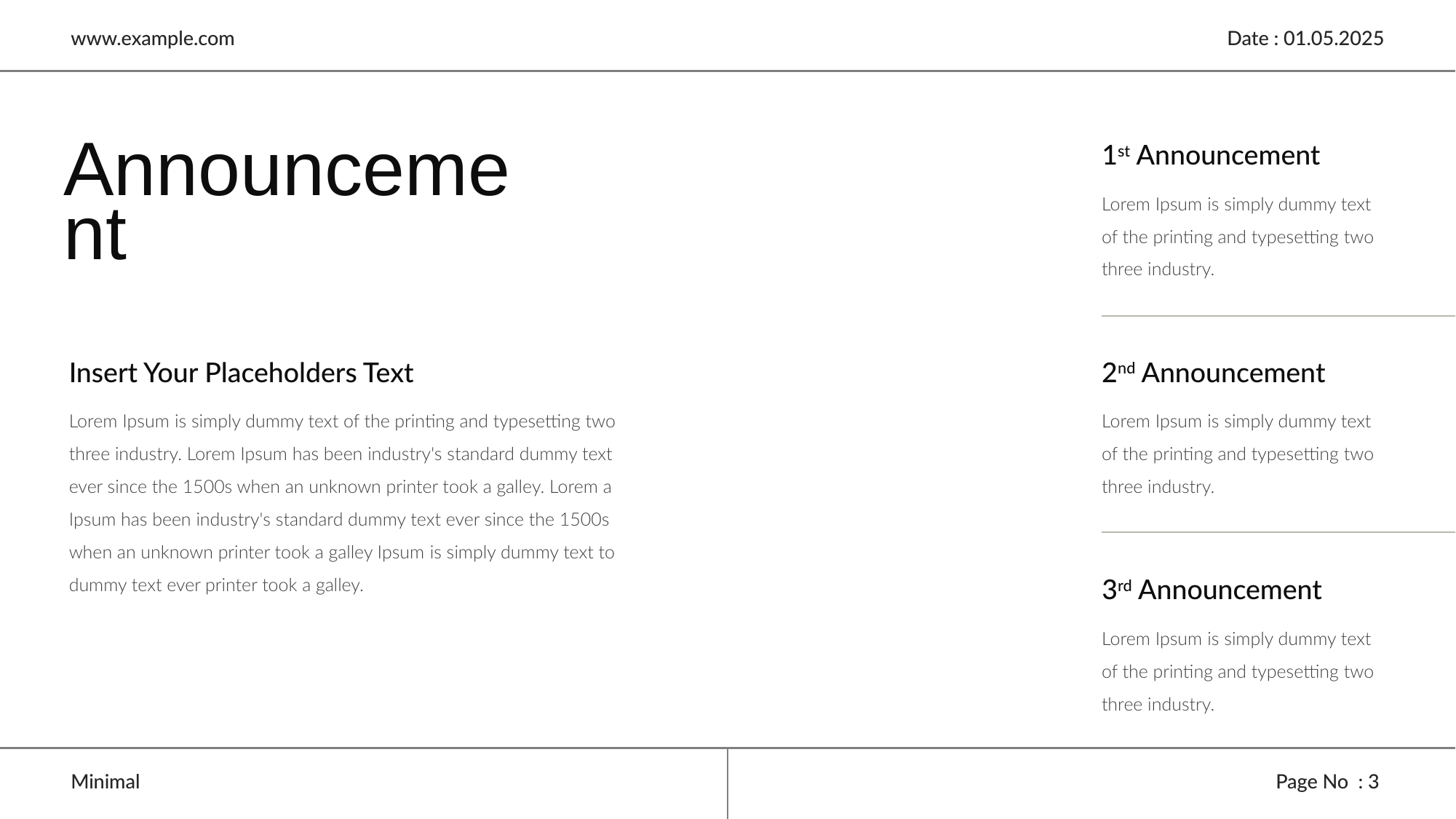

1st Announcement
Announcement
Lorem Ipsum is simply dummy text of the printing and typesetting two three industry.

Insert Your Placeholders Text
2nd Announcement
Lorem Ipsum is simply dummy text of the printing and typesetting two three industry. Lorem Ipsum has been industry's standard dummy text ever since the 1500s when an unknown printer took a galley. Lorem a Ipsum has been industry's standard dummy text ever since the 1500s when an unknown printer took a galley Ipsum is simply dummy text to dummy text ever printer took a galley.
Lorem Ipsum is simply dummy text of the printing and typesetting two three industry.
3rd Announcement
Lorem Ipsum is simply dummy text of the printing and typesetting two three industry.